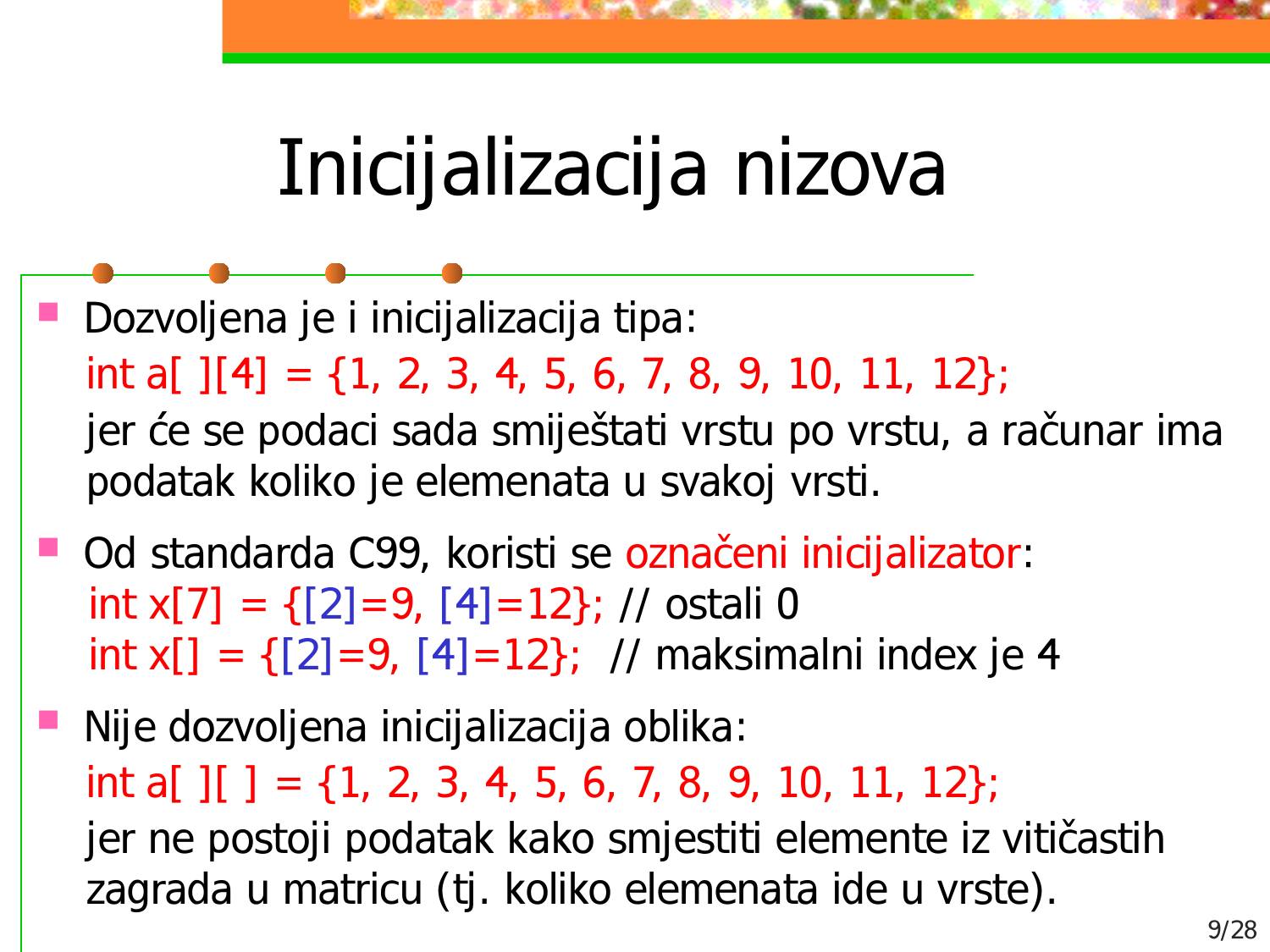

# Inicijalizacija nizova
Dozvoljena je i inicijalizacija tipa:
int a[ ][4] = {1, 2, 3, 4, 5, 6, 7, 8, 9, 10, 11, 12};
jer će se podaci sada smiještati vrstu po vrstu, a računar ima podatak koliko je elemenata u svakoj vrsti.
Od standarda C99, koristi se označeni inicijalizator:
    int x[7] = {[2]=9, [4]=12}; // ostali 0
    int x[] = {[2]=9, [4]=12};  // maksimalni index je 4
Nije dozvoljena inicijalizacija oblika:
int a[ ][ ] = {1, 2, 3, 4, 5, 6, 7, 8, 9, 10, 11, 12};
jer ne postoji podatak kako smjestiti elemente iz vitičastih zagrada u matricu (tj. koliko elemenata ide u vrste).
9/28